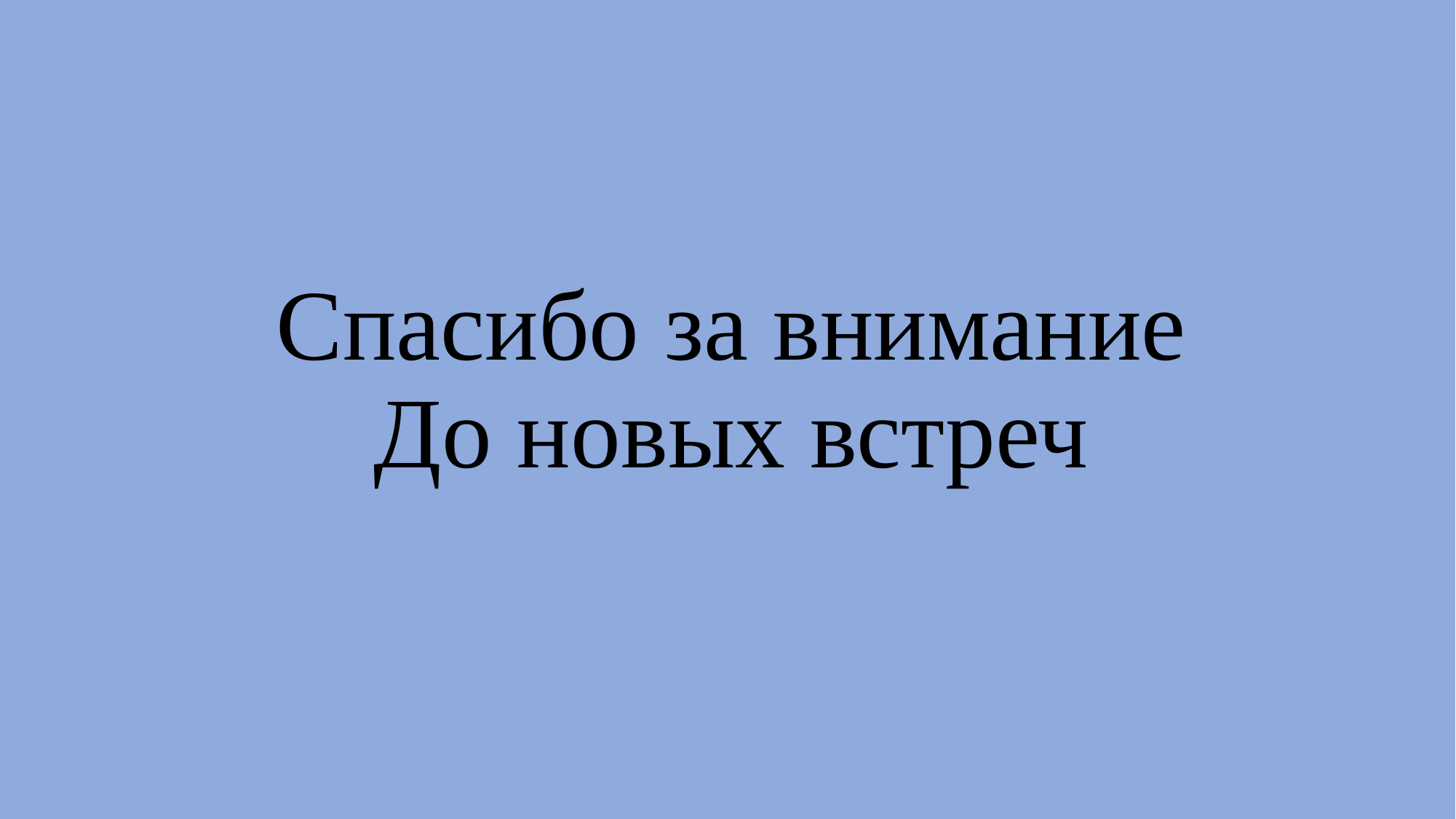

# Спасибо за внимание До новых встреч